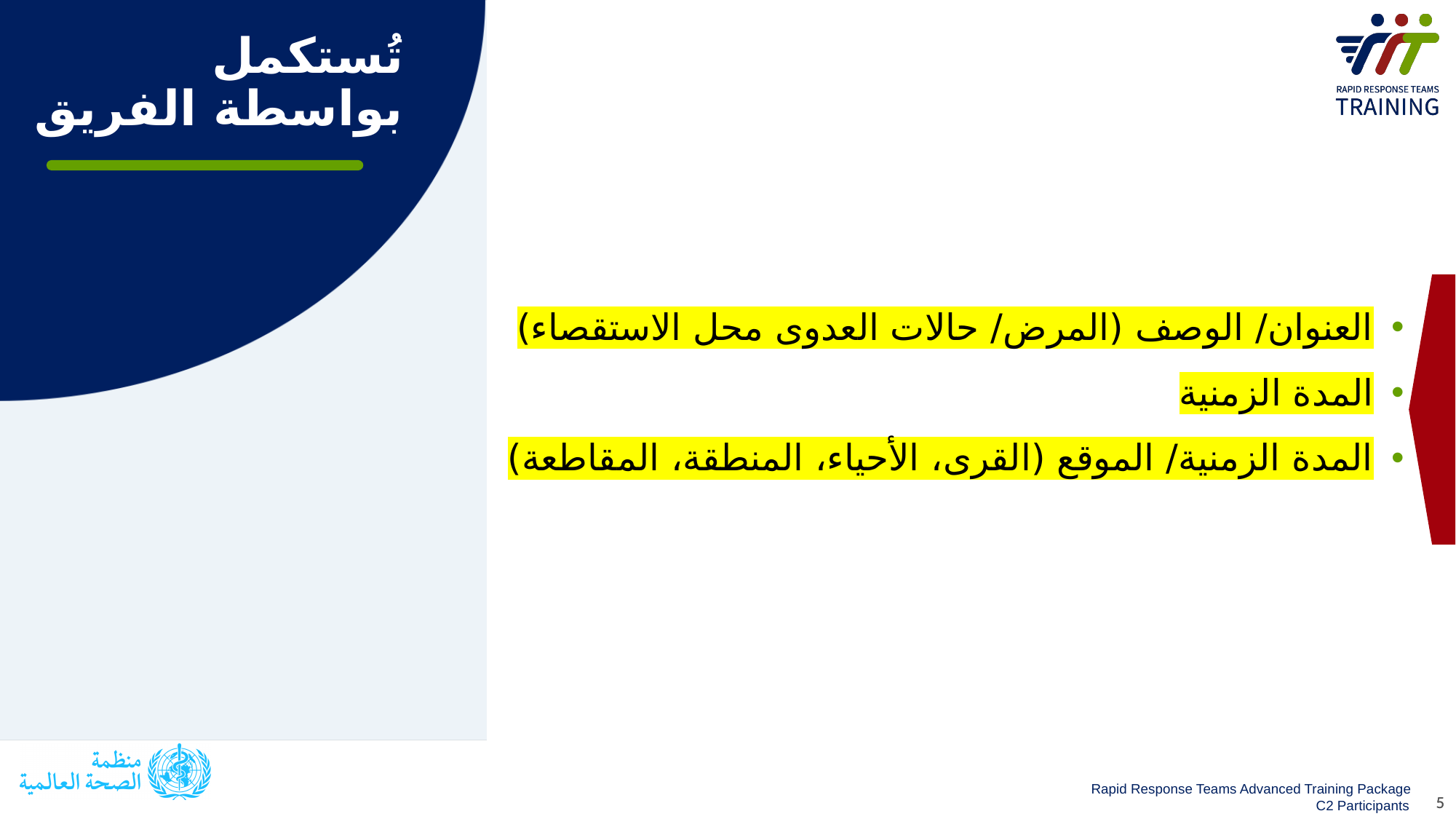

# تُستكمل بواسطة الفريق
العنوان/ الوصف (المرض/ حالات العدوى محل الاستقصاء)

المدة الزمنية

المدة الزمنية/ الموقع (القرى، الأحياء، المنطقة، المقاطعة)